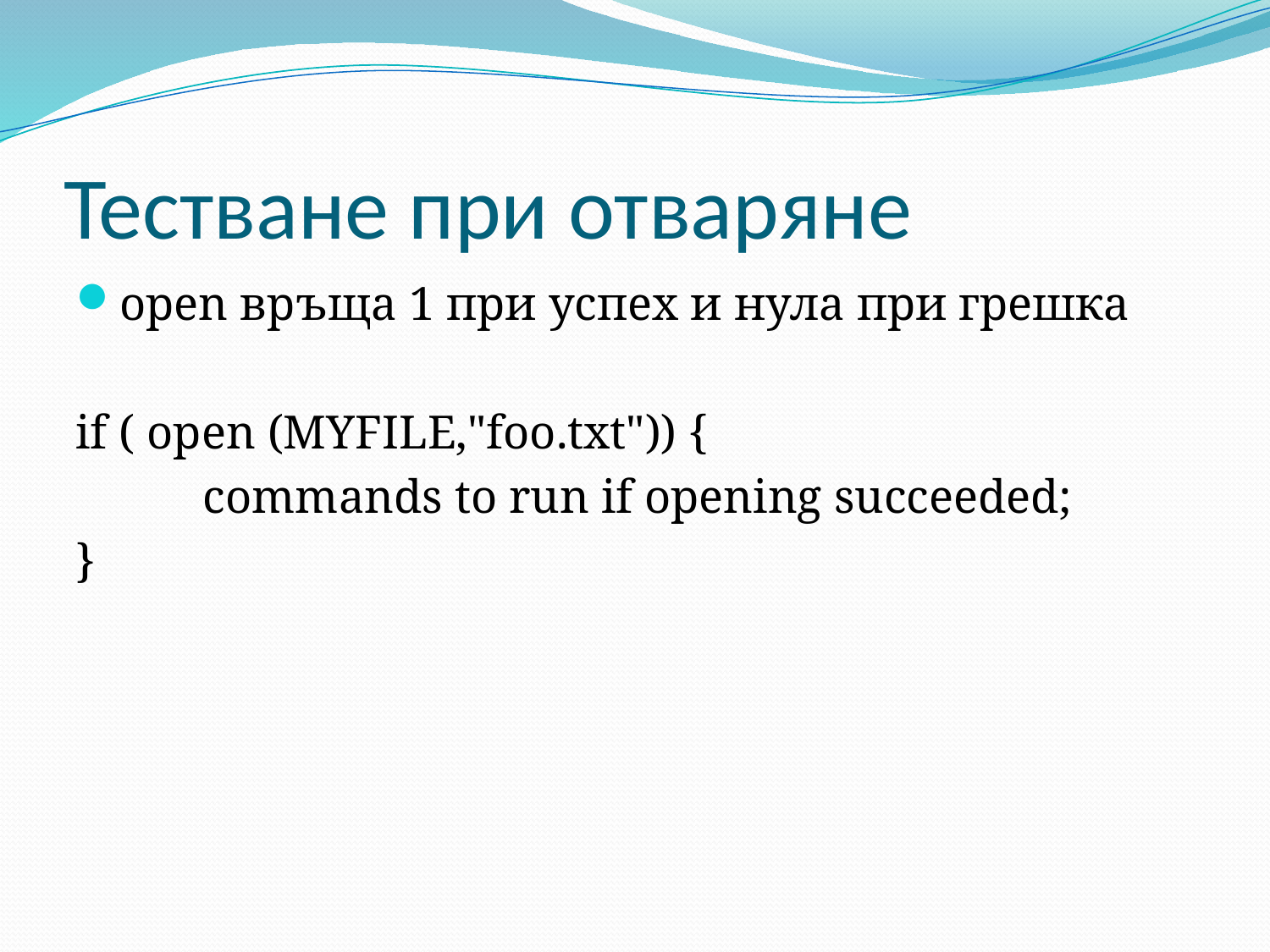

# Тестване при отваряне
open връща 1 при успех и нула при грешка

if ( open (MYFILE,"foo.txt")) {
	commands to run if opening succeeded;
}